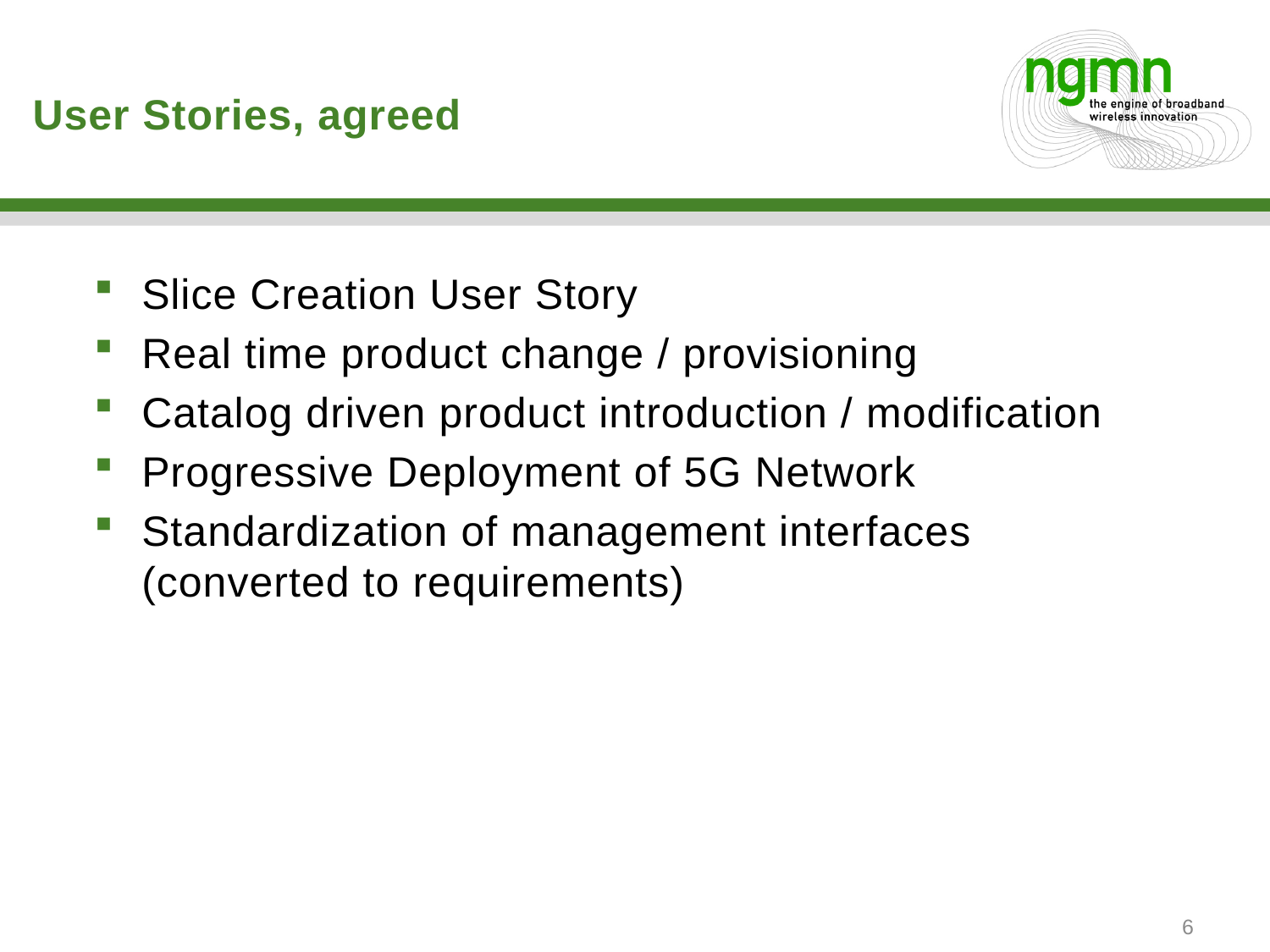

# User Stories, agreed
Slice Creation User Story
Real time product change / provisioning
Catalog driven product introduction / modification
Progressive Deployment of 5G Network
Standardization of management interfaces (converted to requirements)
6